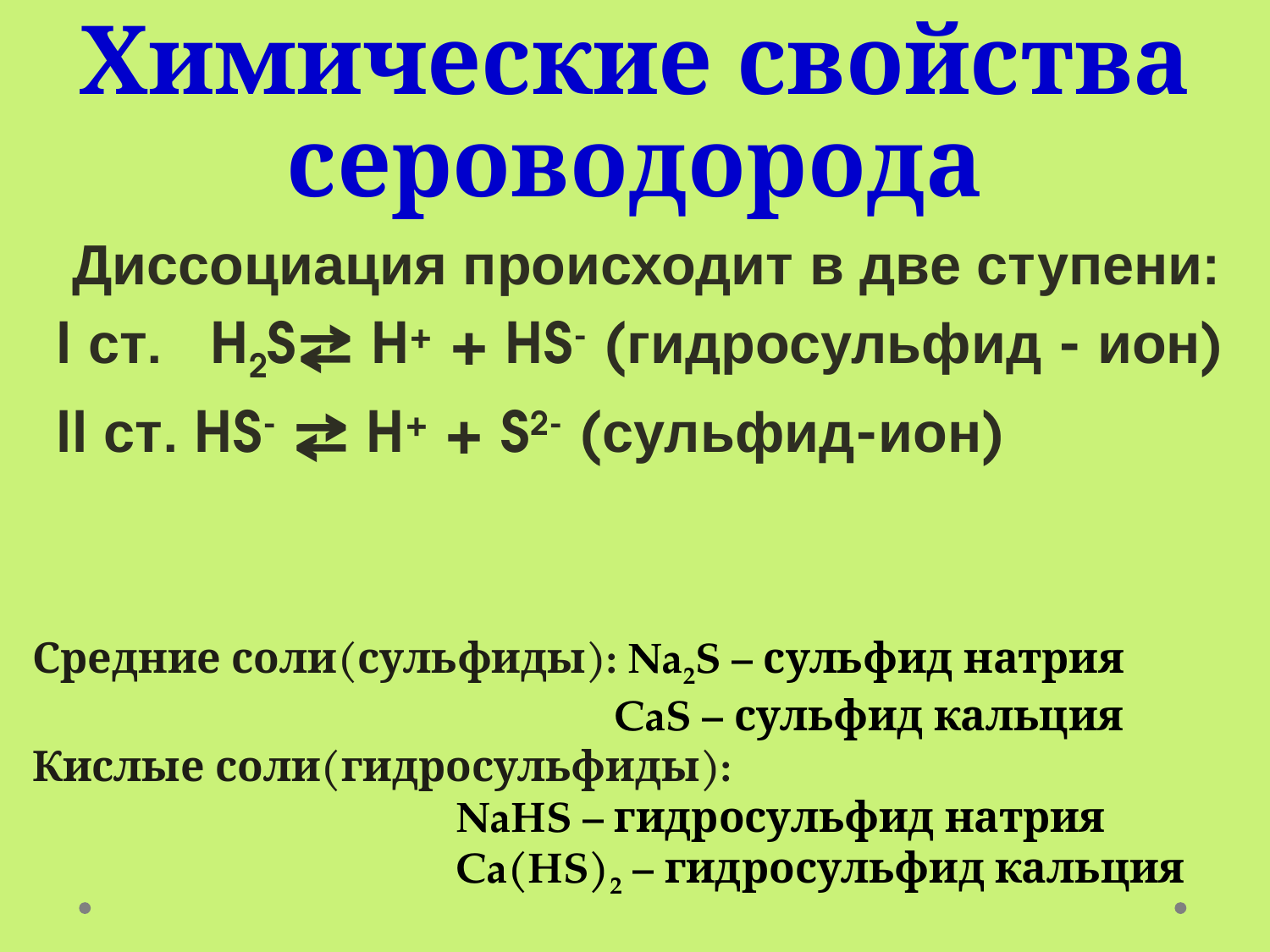

# Химические свойства сероводорода
     Диссоциация происходит в две ступени:
    I ст.   H2S⇄ H+ + HS- (гидросульфид - ион)
    II ст. HS- ⇄ H+ + S2- (сульфид-ион)

Средние соли(сульфиды): Na2S – сульфид натрия
                                                       CaS – сульфид кальция
Кислые соли(гидросульфиды):
                                        NaHS – гидросульфид натрия
                                        Ca(HS)2 – гидросульфид кальция